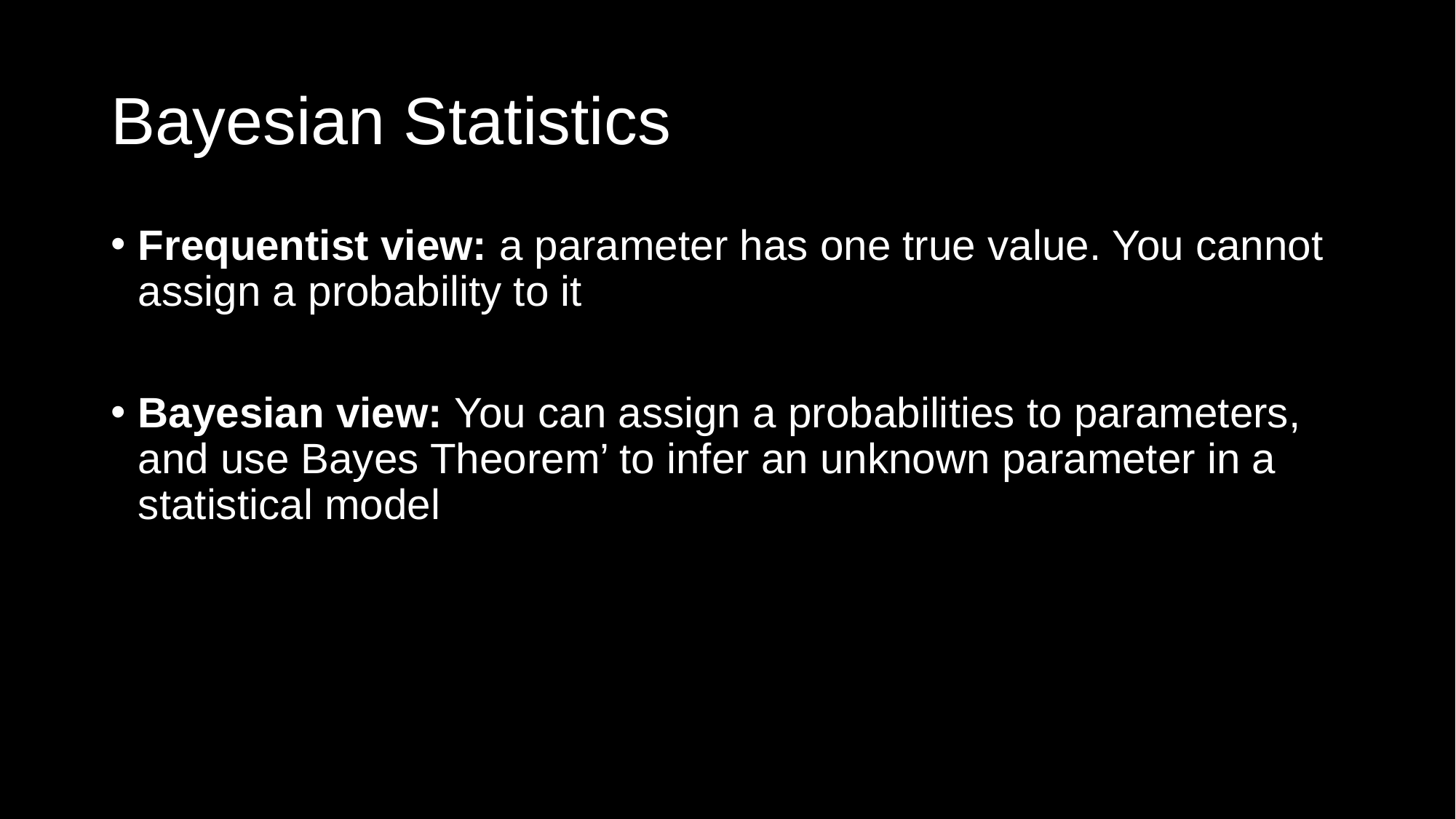

# Bayesian Statistics
Frequentist view: a parameter has one true value. You cannot assign a probability to it

Bayesian view: You can assign a probabilities to parameters, and use Bayes Theorem’ to infer an unknown parameter in a statistical model